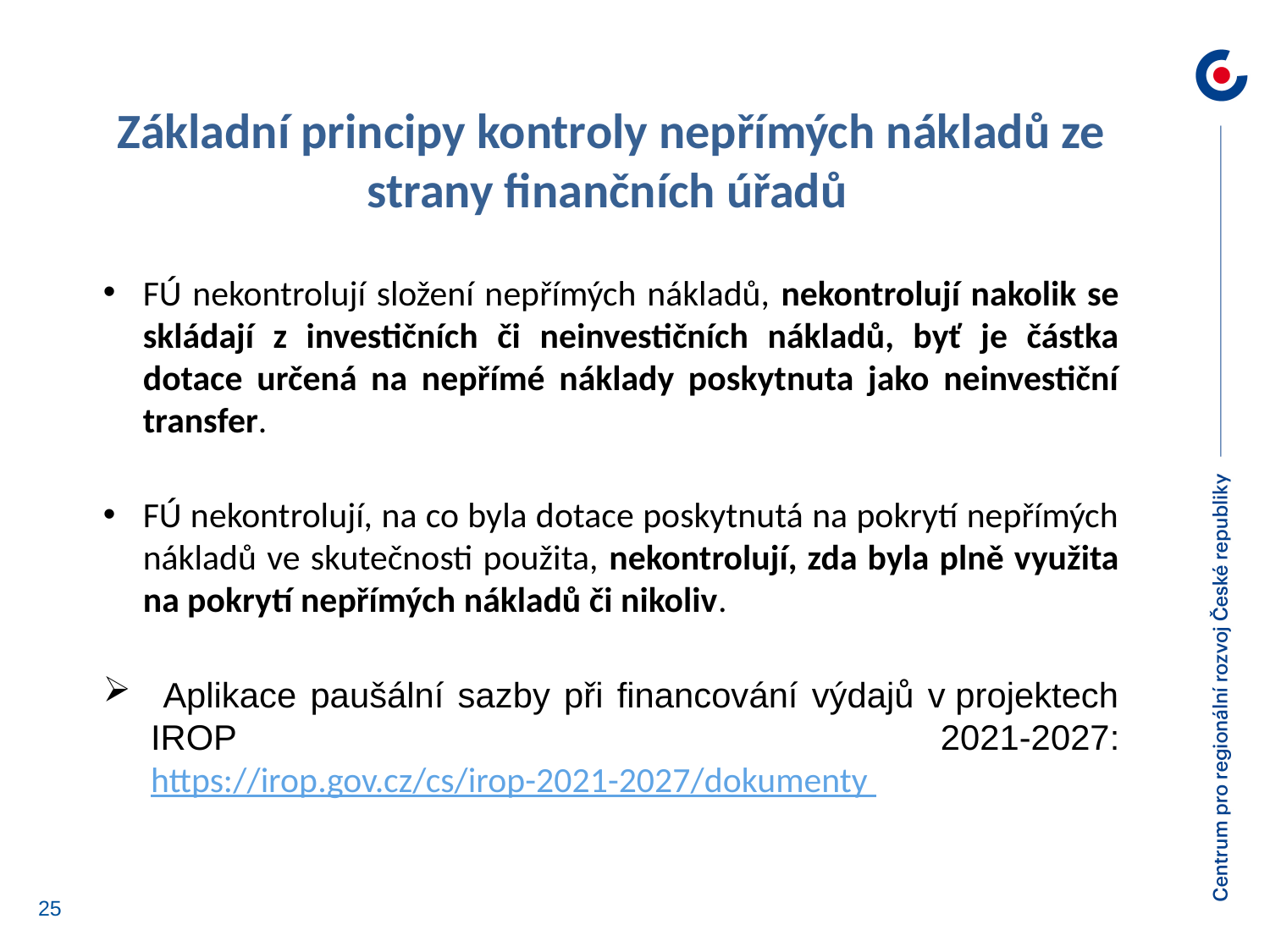

Základní principy kontroly nepřímých nákladů ze strany finančních úřadů
FÚ nekontrolují složení nepřímých nákladů, nekontrolují nakolik se skládají z investičních či neinvestičních nákladů, byť je částka dotace určená na nepřímé náklady poskytnuta jako neinvestiční transfer.

FÚ nekontrolují, na co byla dotace poskytnutá na pokrytí nepřímých nákladů ve skutečnosti použita, nekontrolují, zda byla plně využita na pokrytí nepřímých nákladů či nikoliv.

 Aplikace paušální sazby při financování výdajů v projektech IROP 2021-2027: https://irop.gov.cz/cs/irop-2021-2027/dokumenty

25